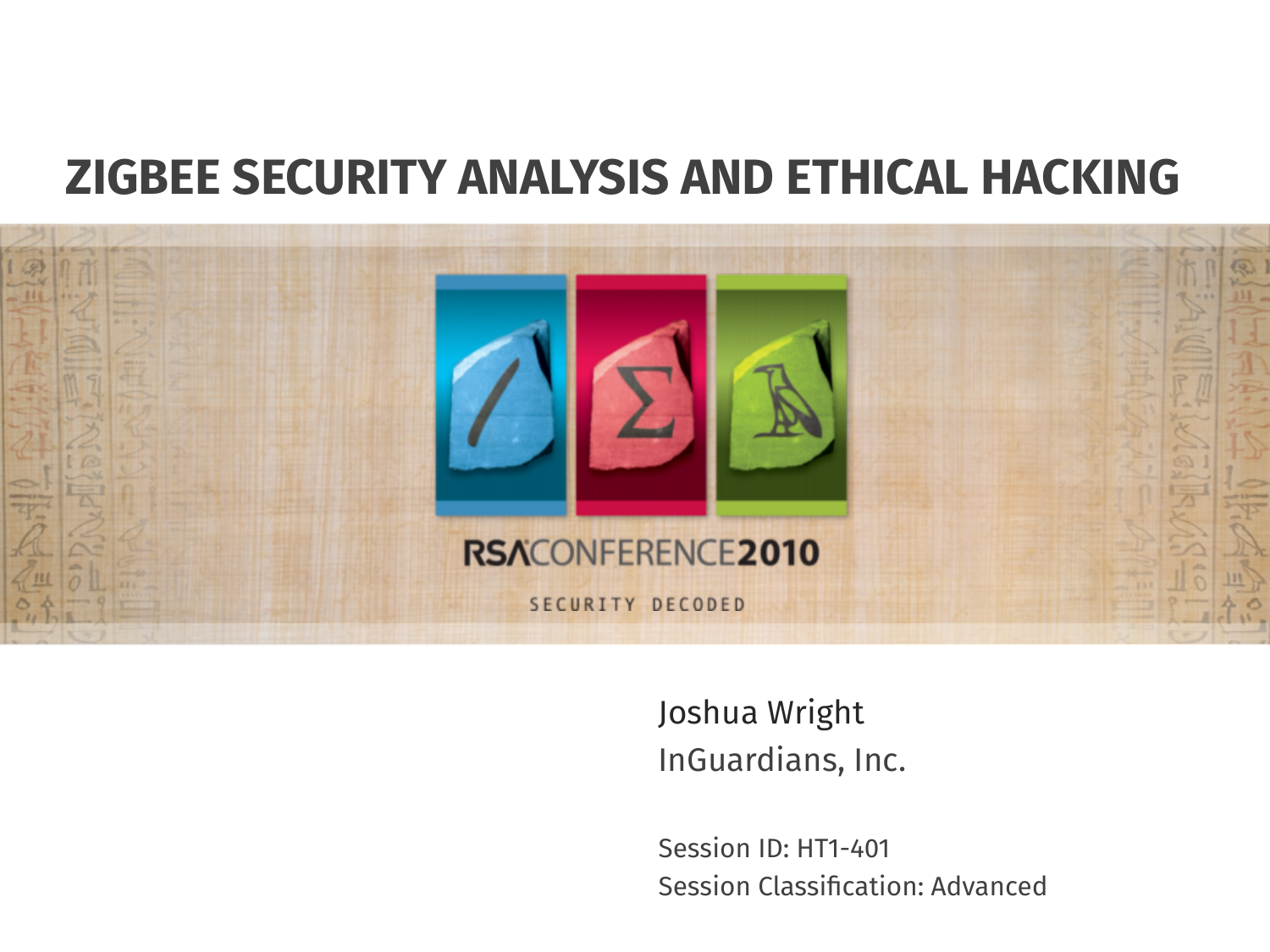

ZigBee Security Analysis and Ethical Hacking
Joshua Wright
InGuardians, Inc.

Session ID: HT1-401
Session Classification: Advanced